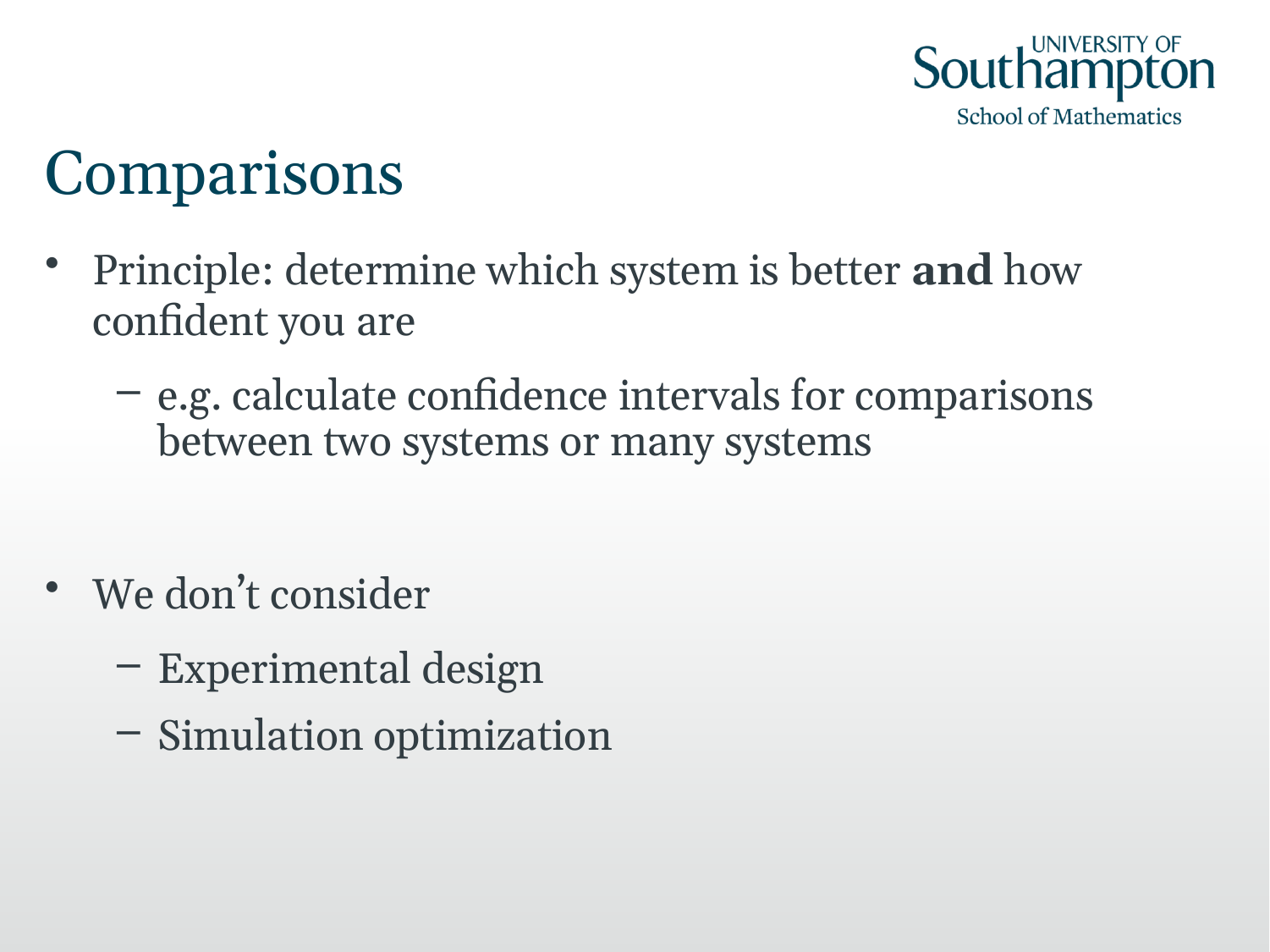

# Comparisons
Principle: determine which system is better and how confident you are
e.g. calculate confidence intervals for comparisons between two systems or many systems

We don’t consider
Experimental design
Simulation optimization